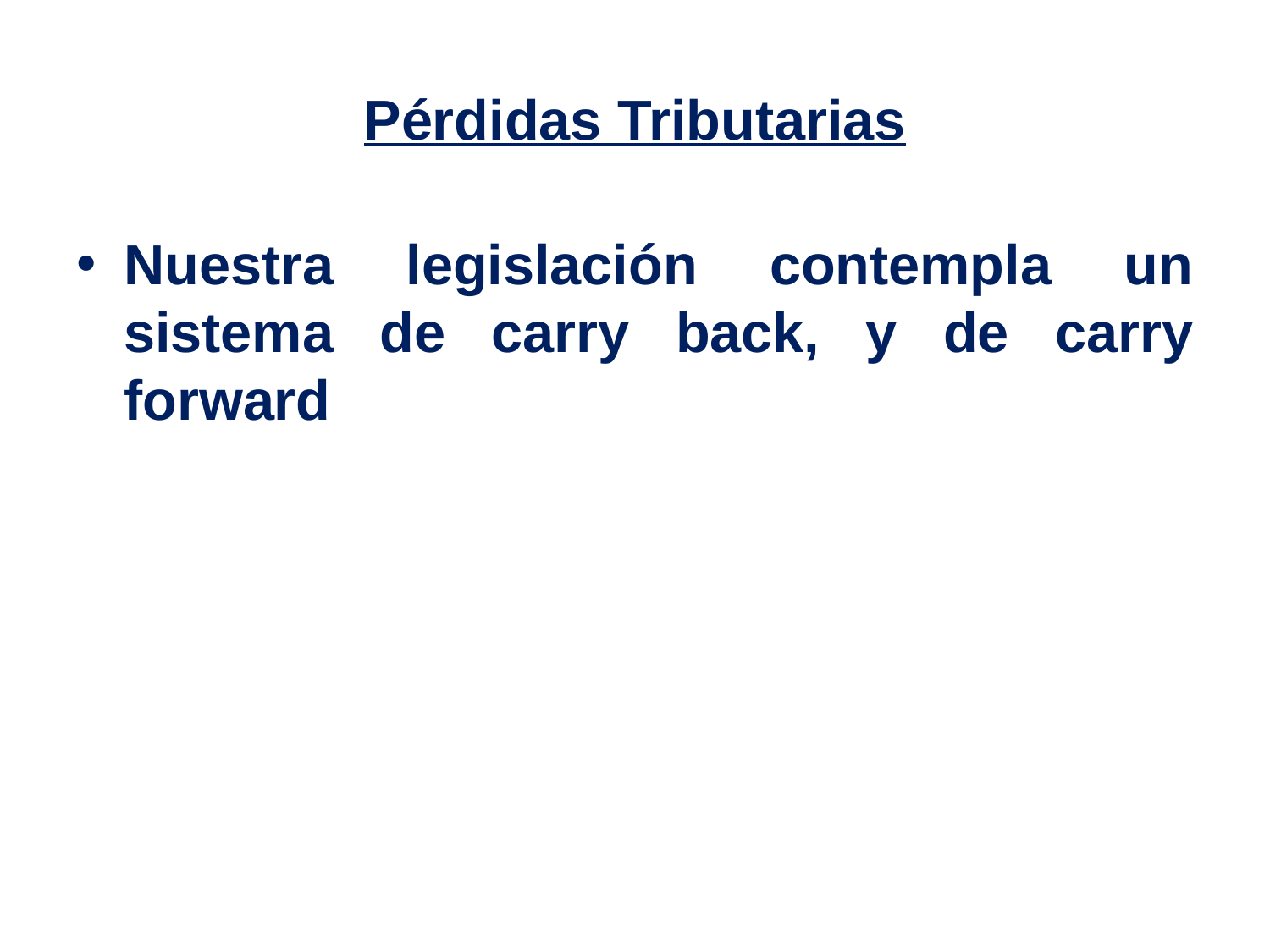

# Pérdidas Tributarias
Nuestra legislación contempla un sistema de carry back, y de carry forward